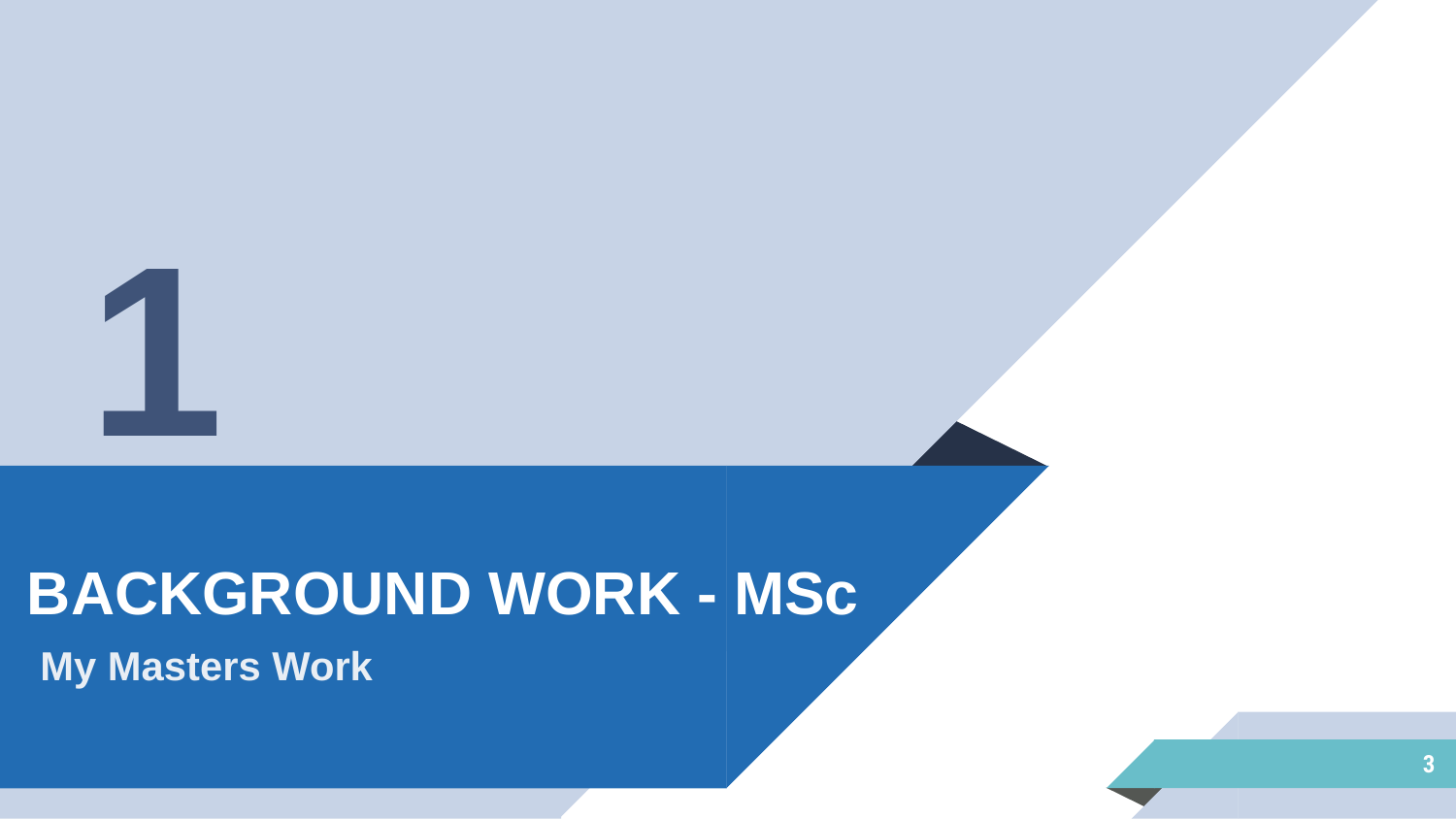

1
# BACKGROUND WORK - MSc
My Masters Work
3